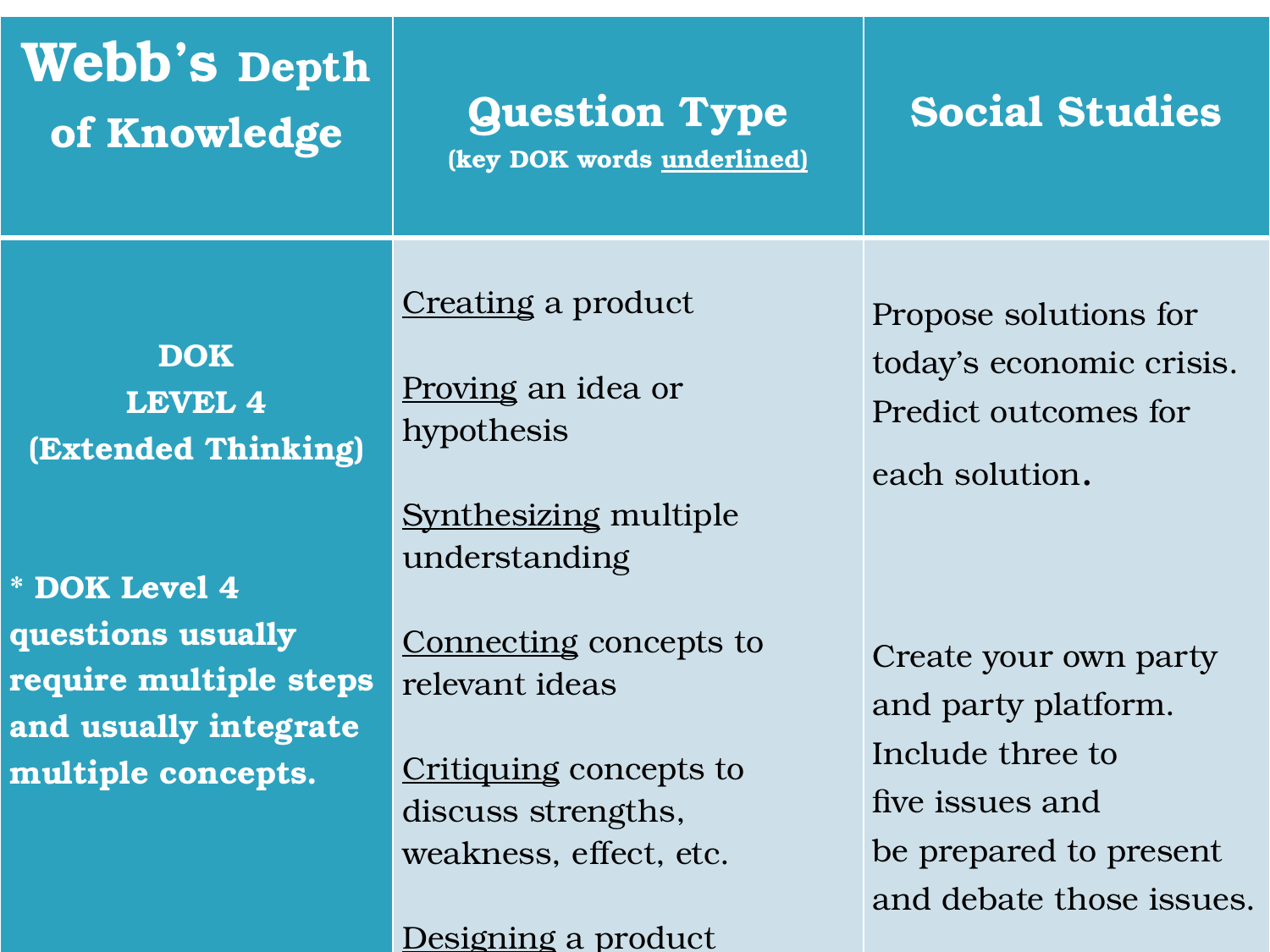

| Webb’s Depth of Knowledge | Question Type (key DOK words underlined) | Social Studies |
| --- | --- | --- |
| DOK LEVEL 4 (Extended Thinking)     \* DOK Level 4 questions usually require multiple steps and usually integrate multiple concepts. | Creating a product   Proving an idea or hypothesis   Synthesizing multiple understanding   Connecting concepts to relevant ideas   Critiquing concepts to discuss strengths, weakness, effect, etc.   Designing a product | Propose solutions for today’s economic crisis. Predict outcomes for each solution.     Create your own party and party platform. Include three to five issues and be prepared to present and debate those issues. |